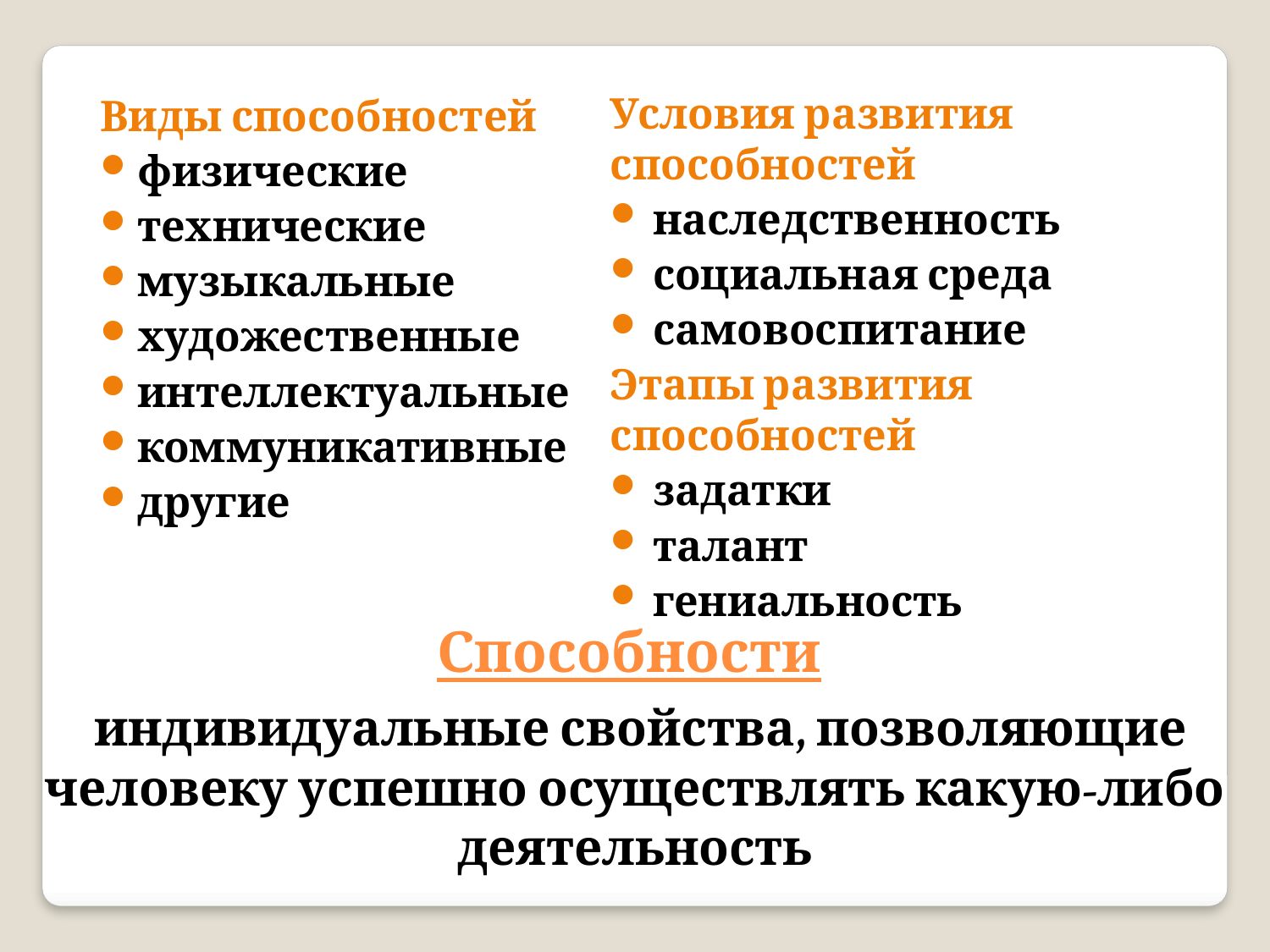

Условия развития способностей
 наследственность
 социальная среда
 самовоспитание
Этапы развития способностей
 задатки
 талант
 гениальность
Виды способностей
физические
технические
музыкальные
художественные
интеллектуальные
коммуникативные
другие
Способности
 индивидуальные свойства, позволяющие человеку успешно осуществлять какую-либо деятельность